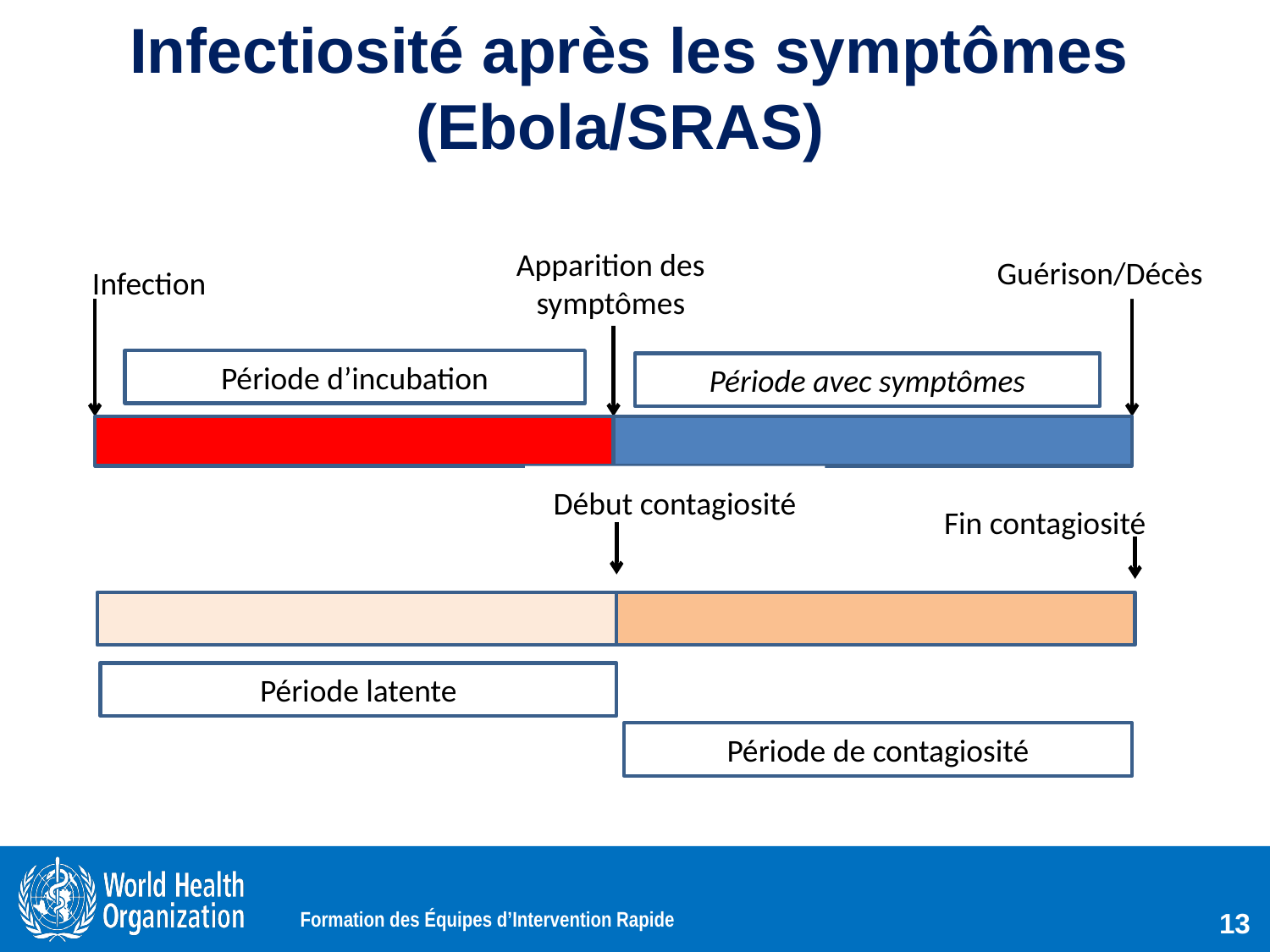

# Infectiosité après les symptômes (Ebola/SRAS)
Guérison/Décès
Apparition des symptômes
Période d’incubation
Période avec symptômes

Début contagiosité
Fin contagiosité

Période latente
Période de contagiosité
Infection